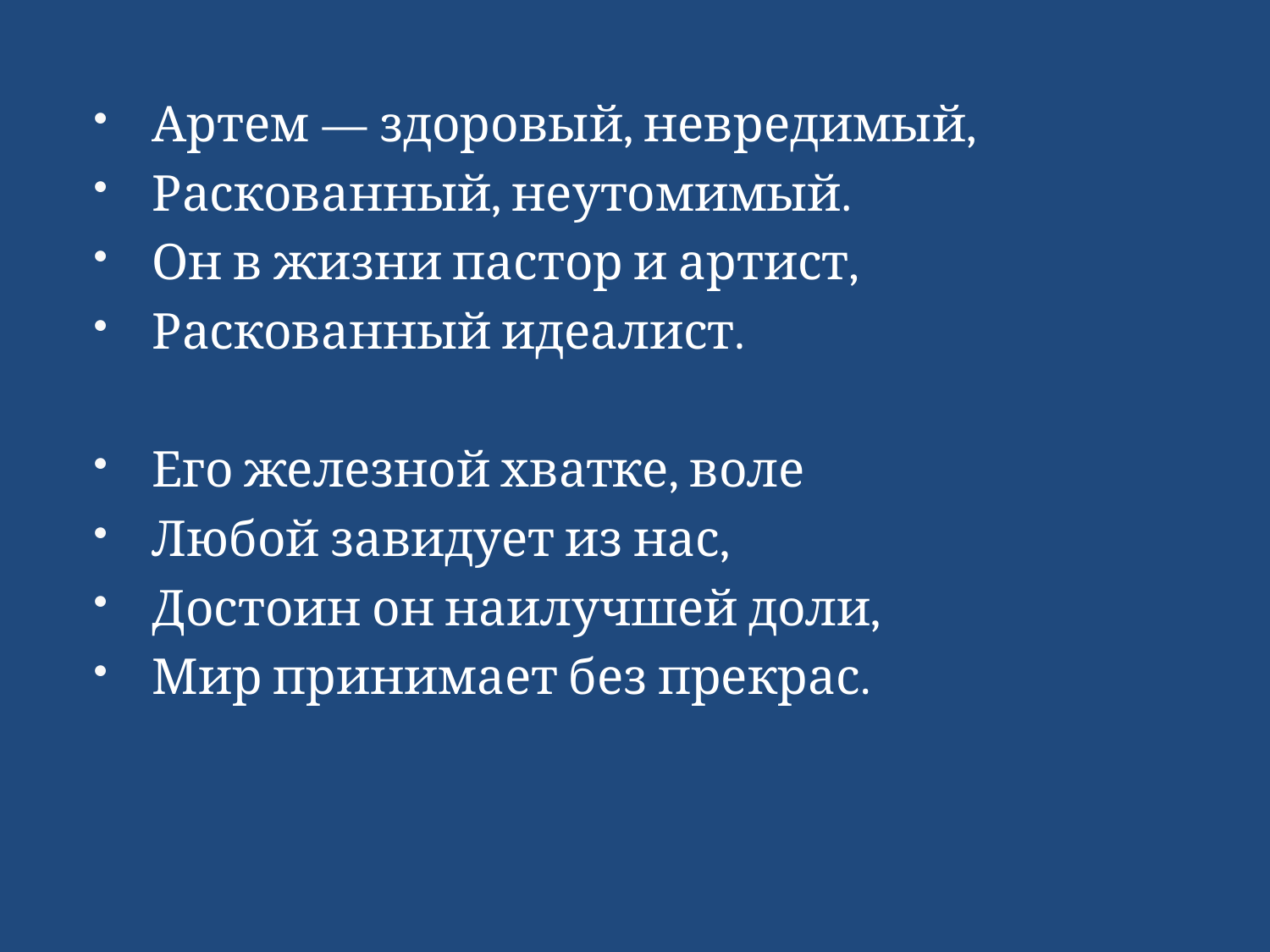

Артем — здоровый, невредимый,
Раскованный, неутомимый.
Он в жизни пастор и артист,
Раскованный идеалист.

Его железной хватке, воле
Любой завидует из нас,
Достоин он наилучшей доли,
Мир принимает без прекрас.